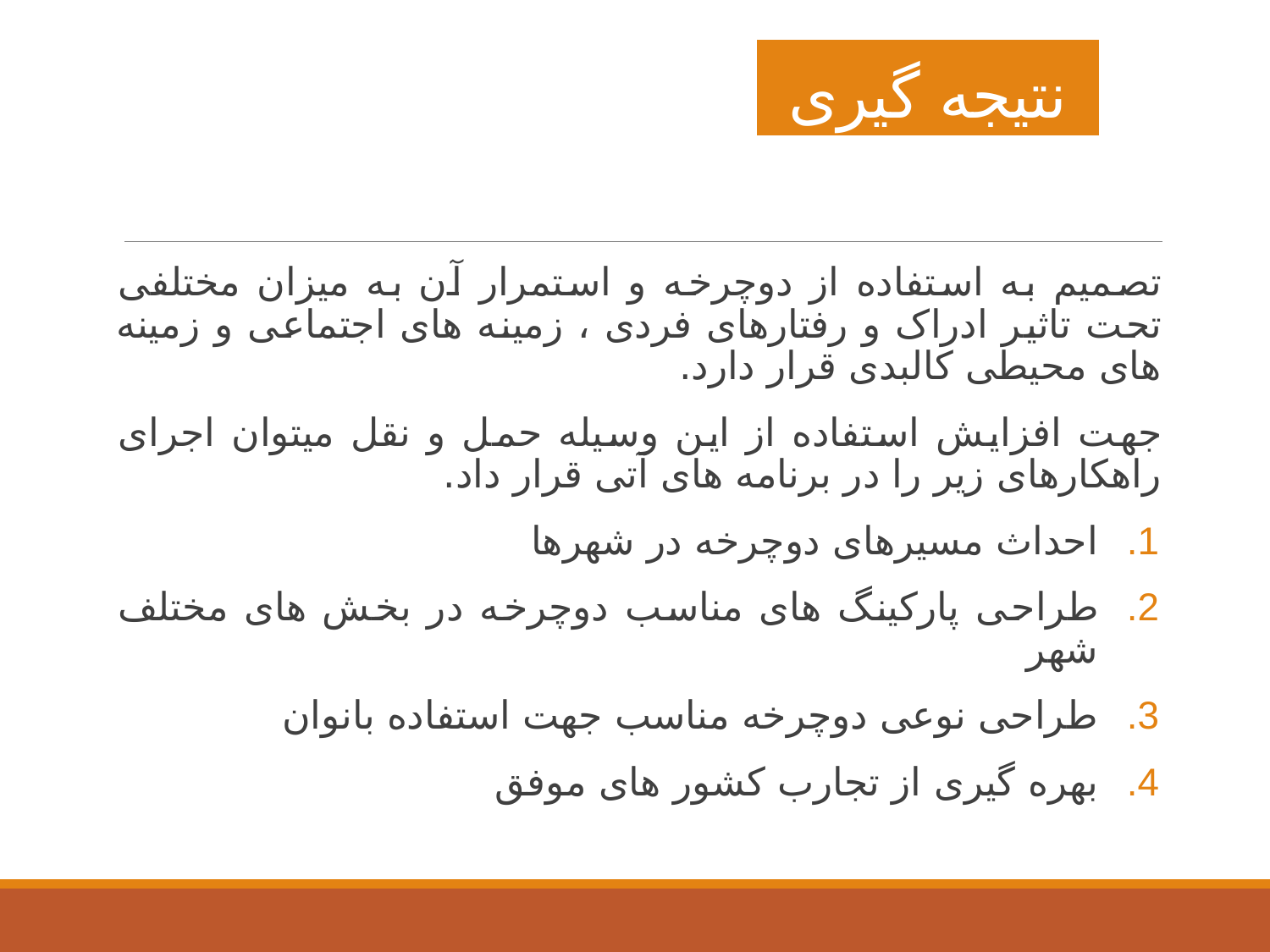

# نتیجه گیری
تصمیم به استفاده از دوچرخه و استمرار آن به میزان مختلفی تحت تاثیر ادراک و رفتارهای فردی ، زمینه های اجتماعی و زمینه های محیطی کالبدی قرار دارد.
جهت افزایش استفاده از این وسیله حمل و نقل میتوان اجرای راهکارهای زیر را در برنامه های آتی قرار داد.
احداث مسیرهای دوچرخه در شهرها
طراحی پارکینگ های مناسب دوچرخه در بخش های مختلف شهر
طراحی نوعی دوچرخه مناسب جهت استفاده بانوان
بهره گیری از تجارب کشور های موفق